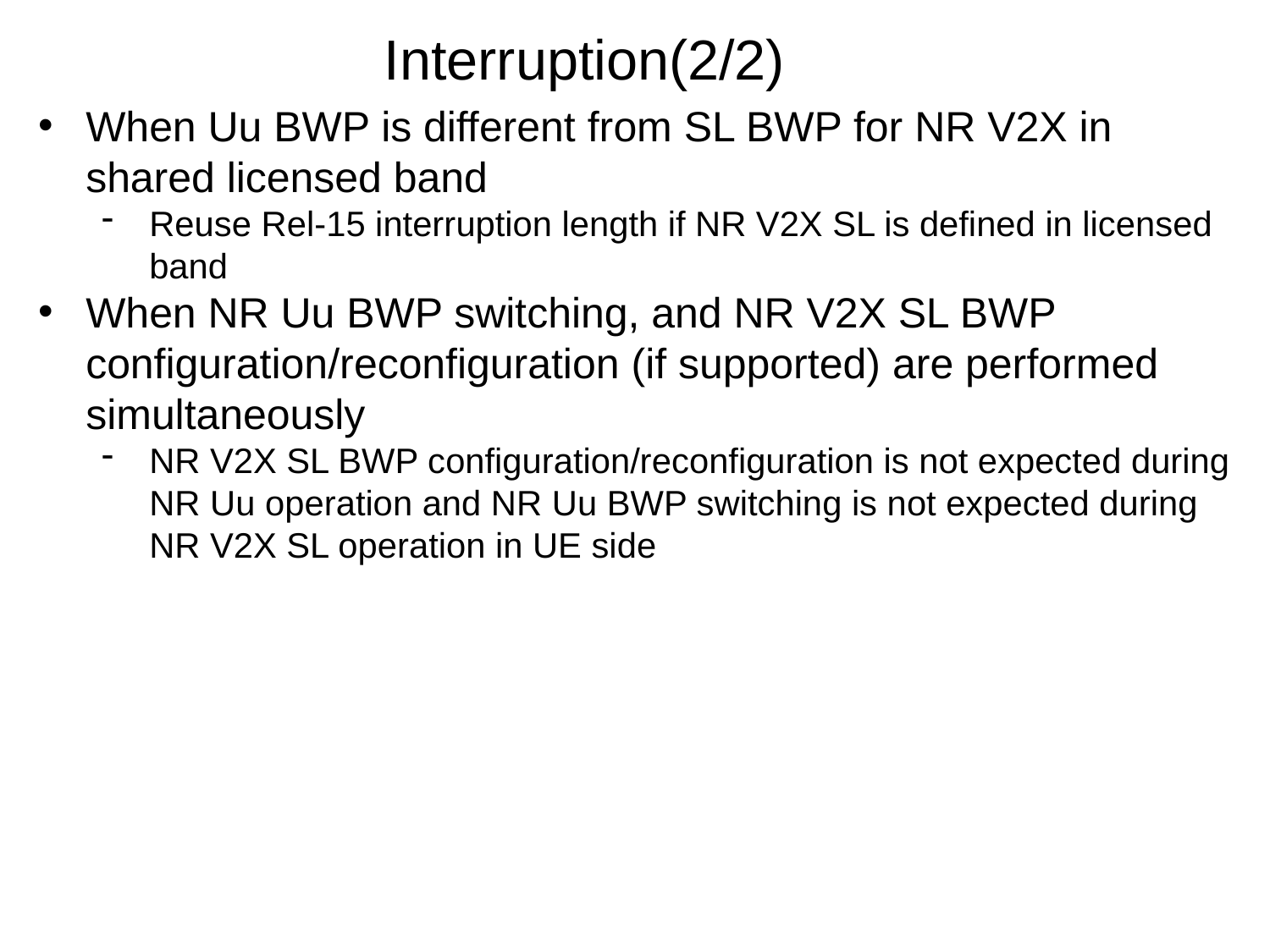

Interruption(2/2)
When Uu BWP is different from SL BWP for NR V2X in shared licensed band
Reuse Rel-15 interruption length if NR V2X SL is defined in licensed band
When NR Uu BWP switching, and NR V2X SL BWP configuration/reconfiguration (if supported) are performed simultaneously
NR V2X SL BWP configuration/reconfiguration is not expected during NR Uu operation and NR Uu BWP switching is not expected during NR V2X SL operation in UE side